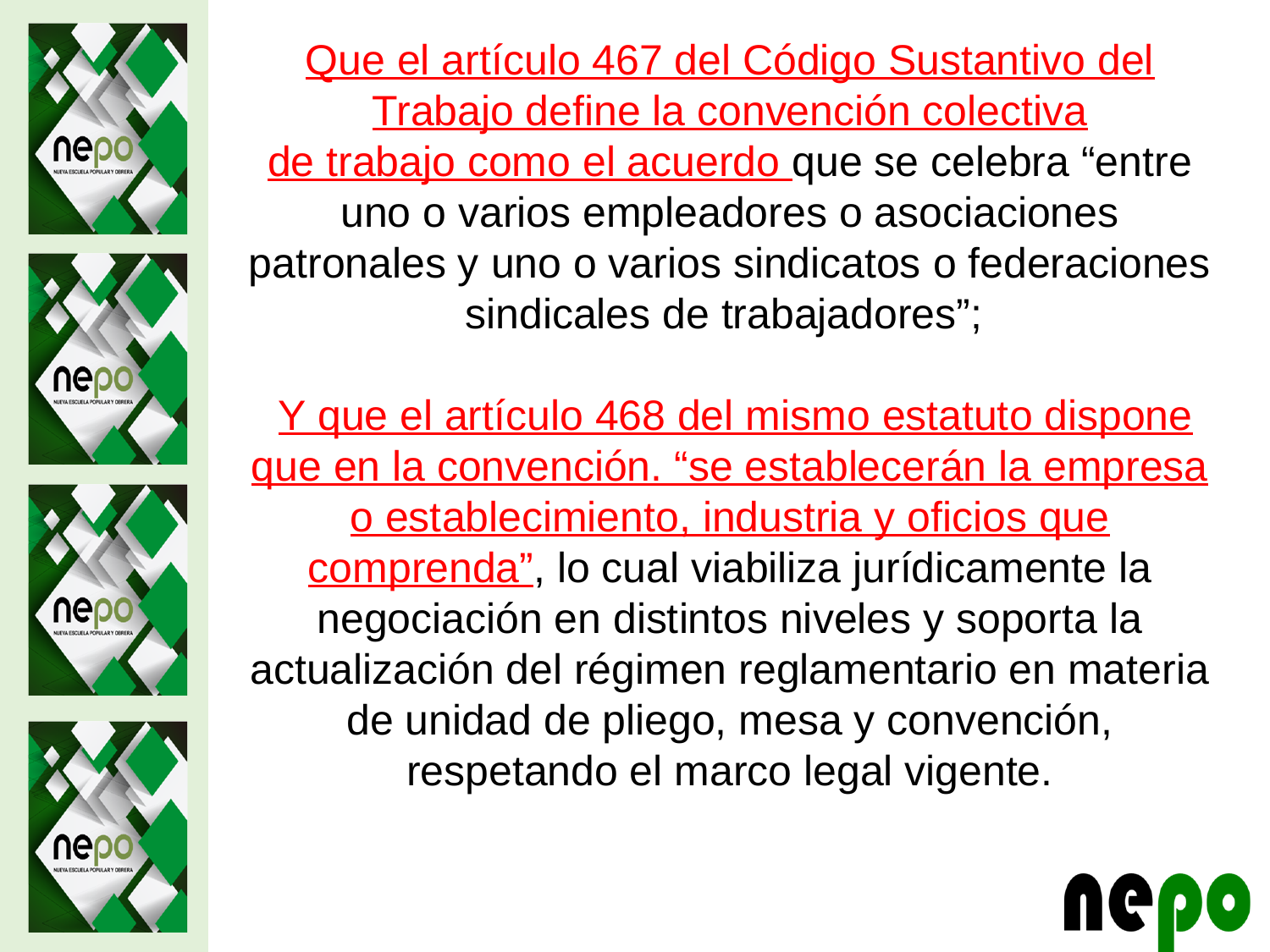

Que el artículo 467 del Código Sustantivo del Trabajo define la convención colectiva
de trabajo como el acuerdo que se celebra “entre uno o varios empleadores o asociaciones patronales y uno o varios sindicatos o federaciones sindicales de trabajadores”;

 Y que el artículo 468 del mismo estatuto dispone que en la convención. “se establecerán la empresa o establecimiento, industria y oficios que comprenda”, lo cual viabiliza jurídicamente la negociación en distintos niveles y soporta la actualización del régimen reglamentario en materia de unidad de pliego, mesa y convención, respetando el marco legal vigente.